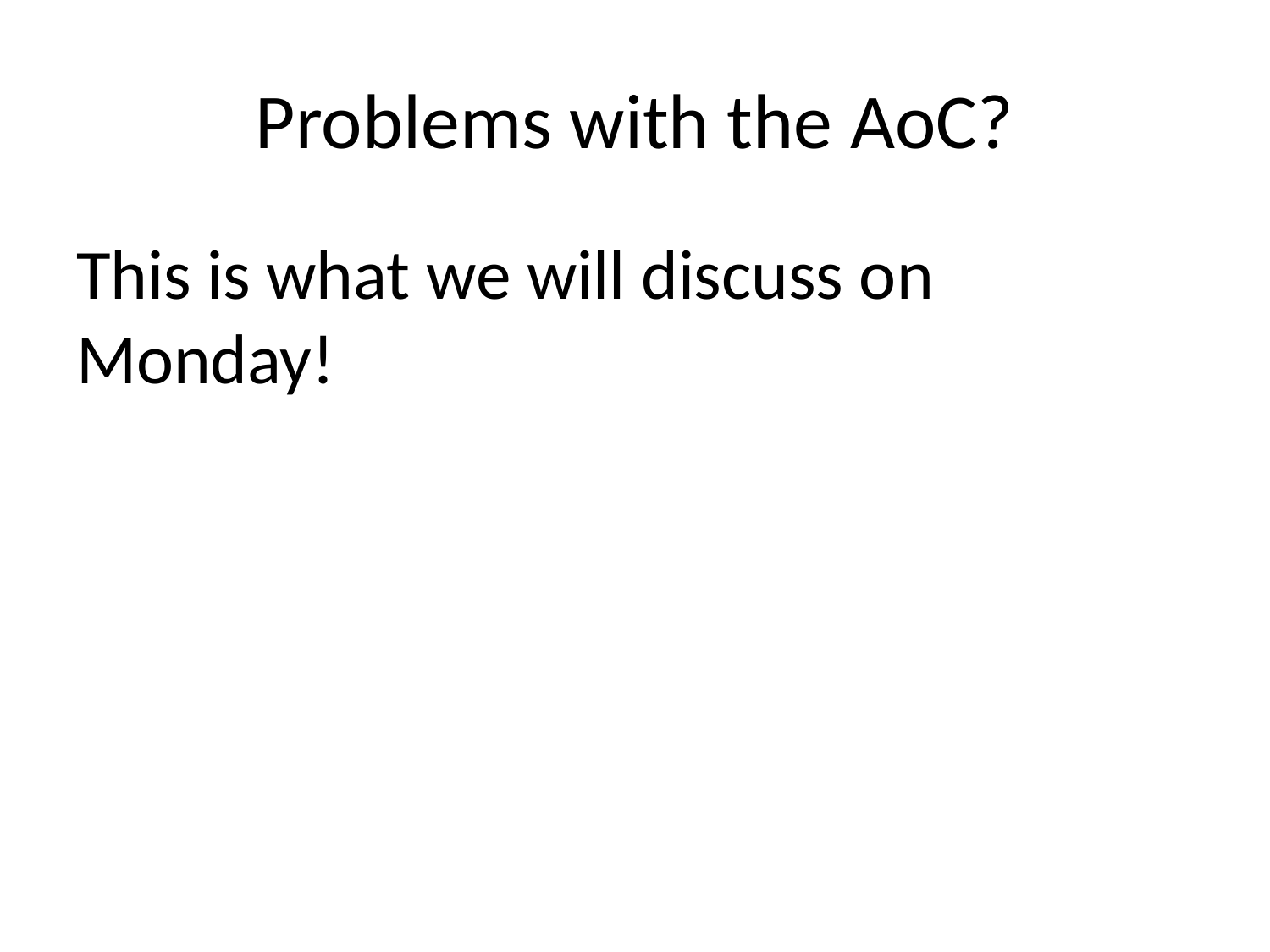

# Problems with the AoC?
This is what we will discuss on Monday!